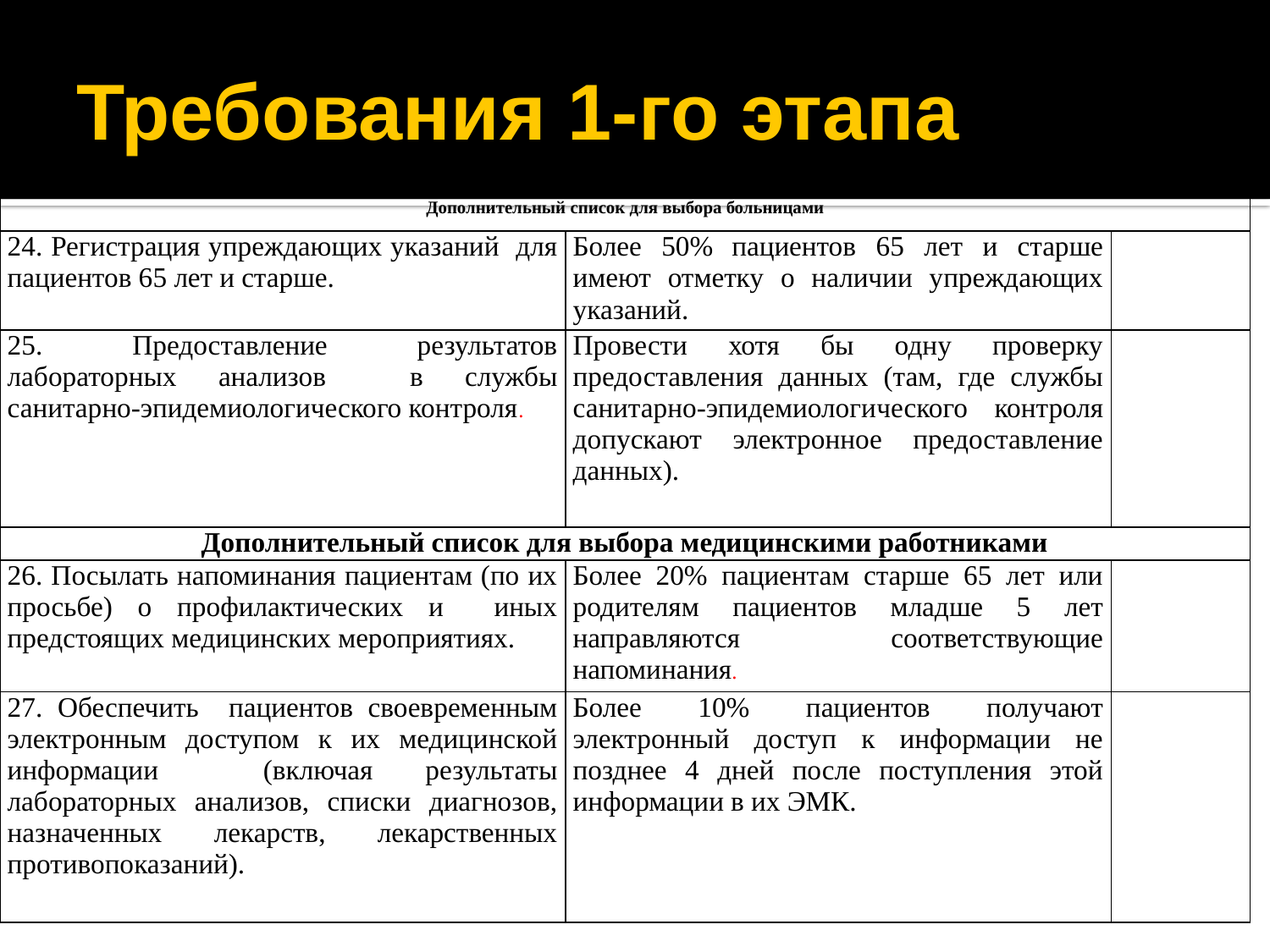

[1] Упреждающие указания (advance directive или living will) – документ, указывающий, какую медицинскую помощь (например, искусственное поддержание жизни) его составитель хотел бы (или не хотел) получать в случае недееспособности или бессознательного состояния.
# Требования 1-го этапа
| Дополнительный список для выбора больницами |  |  |
| --- | --- | --- |
| 24. Регистрация упреждающих указаний для пациентов 65 лет и старше. | Более 50% пациентов 65 лет и старше имеют отметку о наличии упреждающих указаний. |  |
| 25. Предоставление результатов лабораторных анализов в службы санитарно-эпидемиологического контроля. | Провести хотя бы одну проверку предоставления данных (там, где службы санитарно-эпидемиологи­ческого контроля допускают электронное предоставление данных). |  |
| Дополнительный список для выбора медицинскими работниками |  |  |
| 26. Посылать напоминания пациентам (по их просьбе) о профилактических и иных предстоящих медицинских мероприятиях. | Более 20% пациентам старше 65 лет или родителям пациентов младше 5 лет направляются соответствующие напоминания. |  |
| 27. Обеспечить пациентов своевременным электронным доступом к их медицинской информации (включая результаты лабораторных анализов, списки диагнозов, назначенных лекарств, лекарственных противопоказаний). | Более 10% пациентов получают электронный доступ к информации не позднее 4 дней после поступления этой информации в их ЭМК. |  |